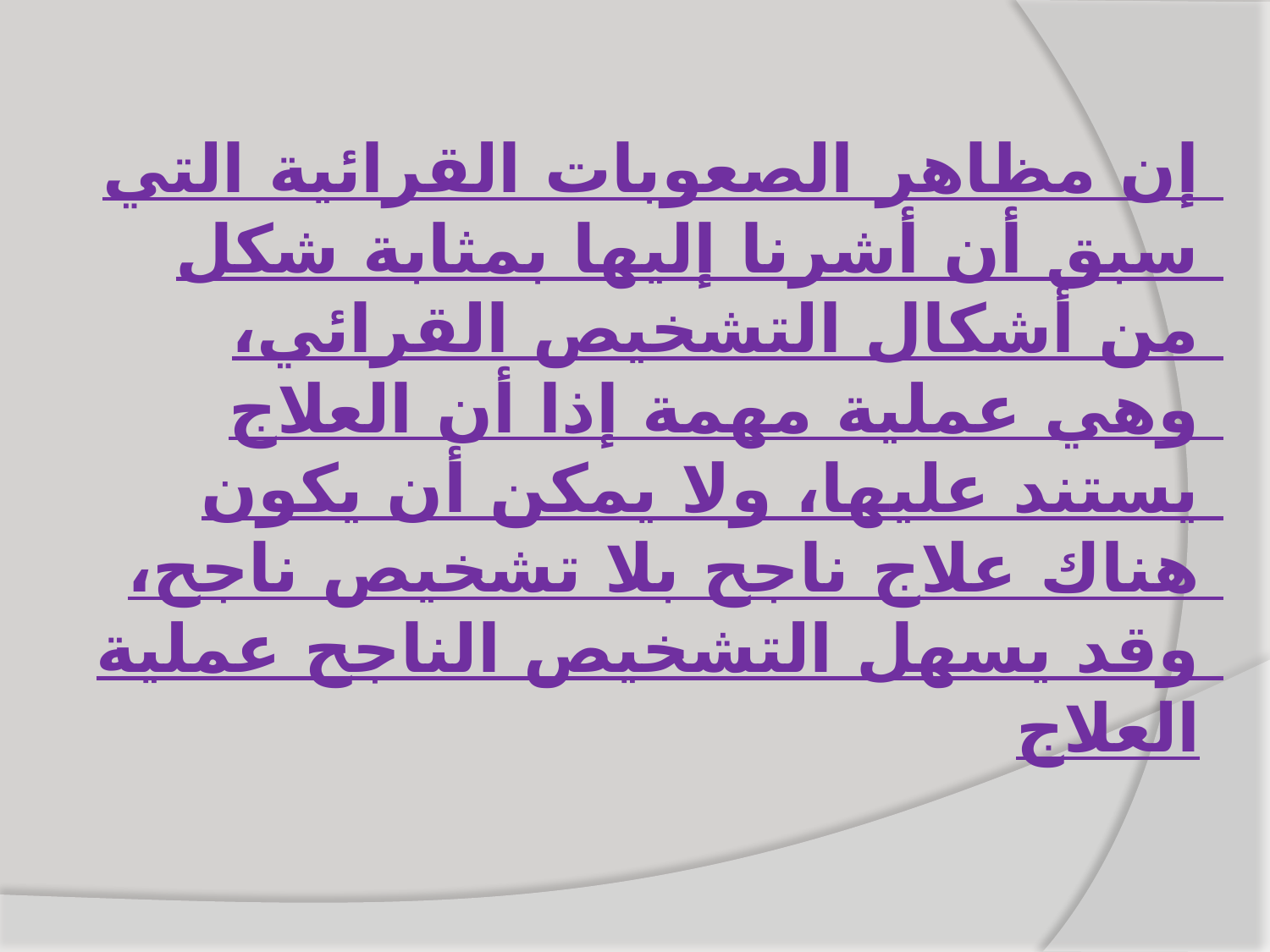

# إن مظاهر الصعوبات القرائية التي سبق أن أشرنا إليها بمثابة شكل من أشكال التشخيص القرائي، وهي عملية مهمة إذا أن العلاج يستند عليها، ولا يمكن أن يكون هناك علاج ناجح بلا تشخيص ناجح، وقد يسهل التشخيص الناجح عملية العلاج